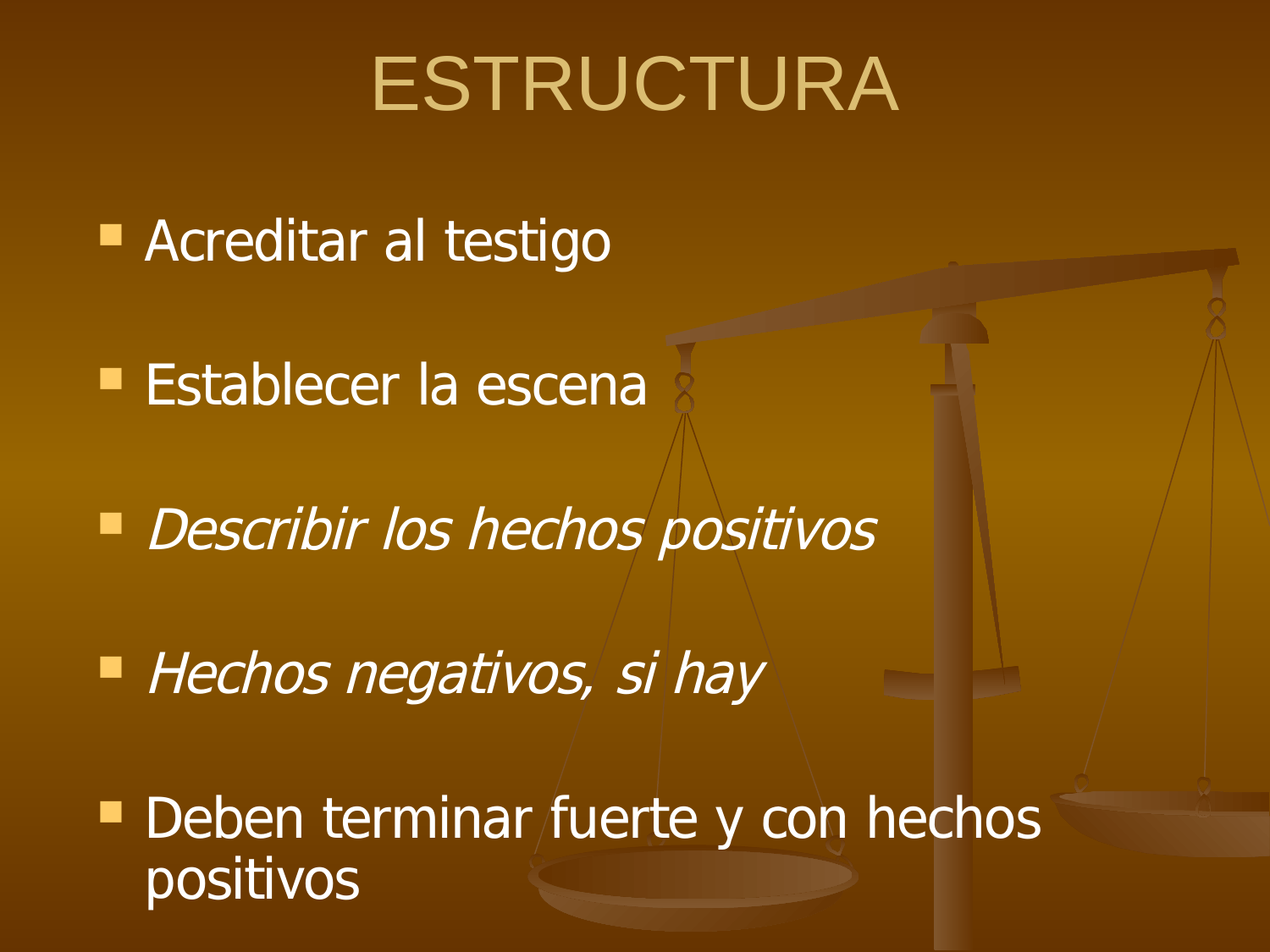

# ESTRUCTURA

Acreditar al testigo

Establecer la escena

Describir los hechos positivos

Hechos negativos, si hay

Deben terminar fuerte y con hechos positivos